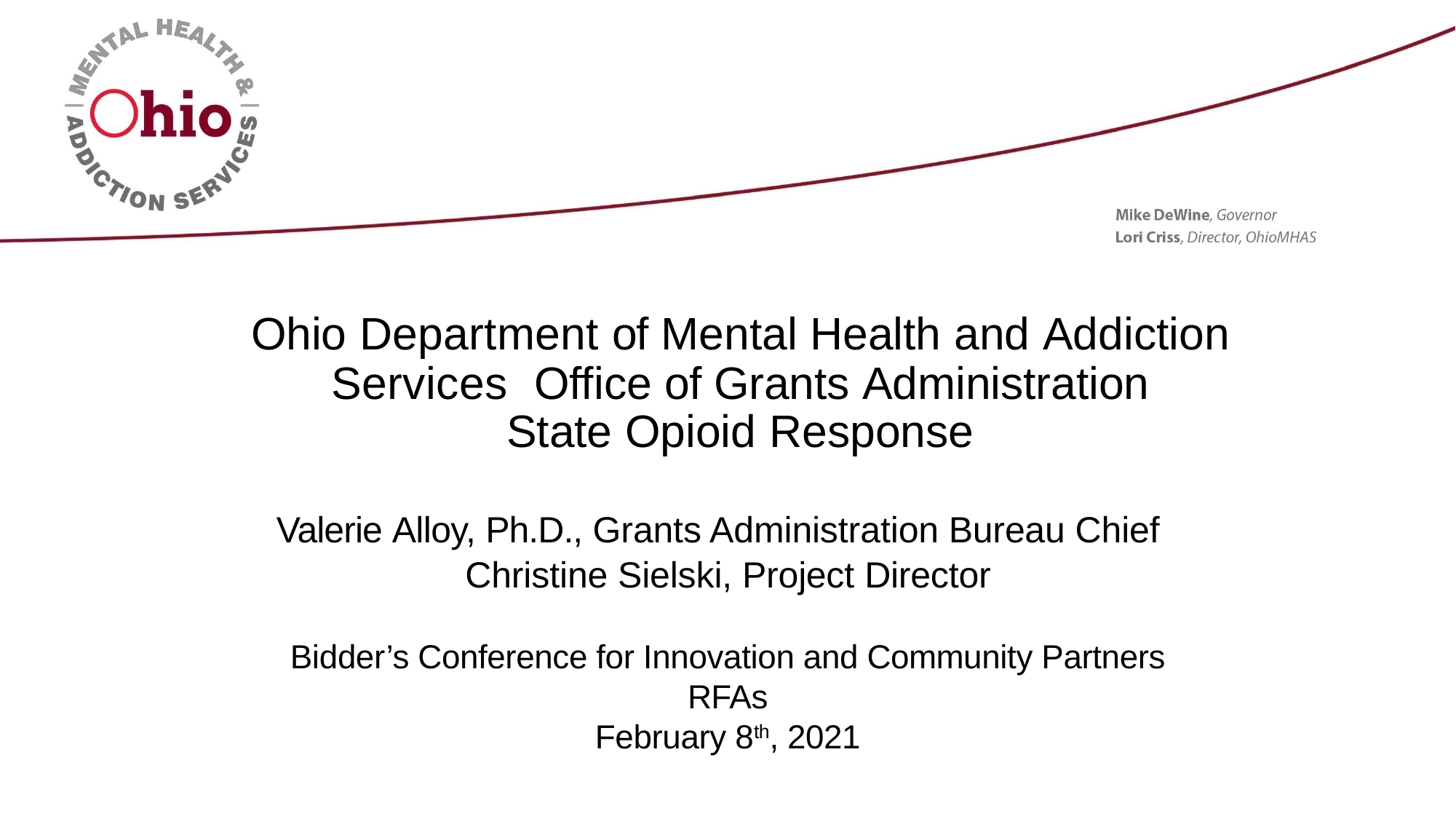

# Ohio Department of Mental Health and Addiction Services  Office of Grants Administration
State Opioid Response
Valerie Alloy, Ph.D., Grants Administration Bureau Chief
Christine Sielski, Project Director

Bidder’s Conference for Innovation and Community Partners RFAs
February 8th, 2021